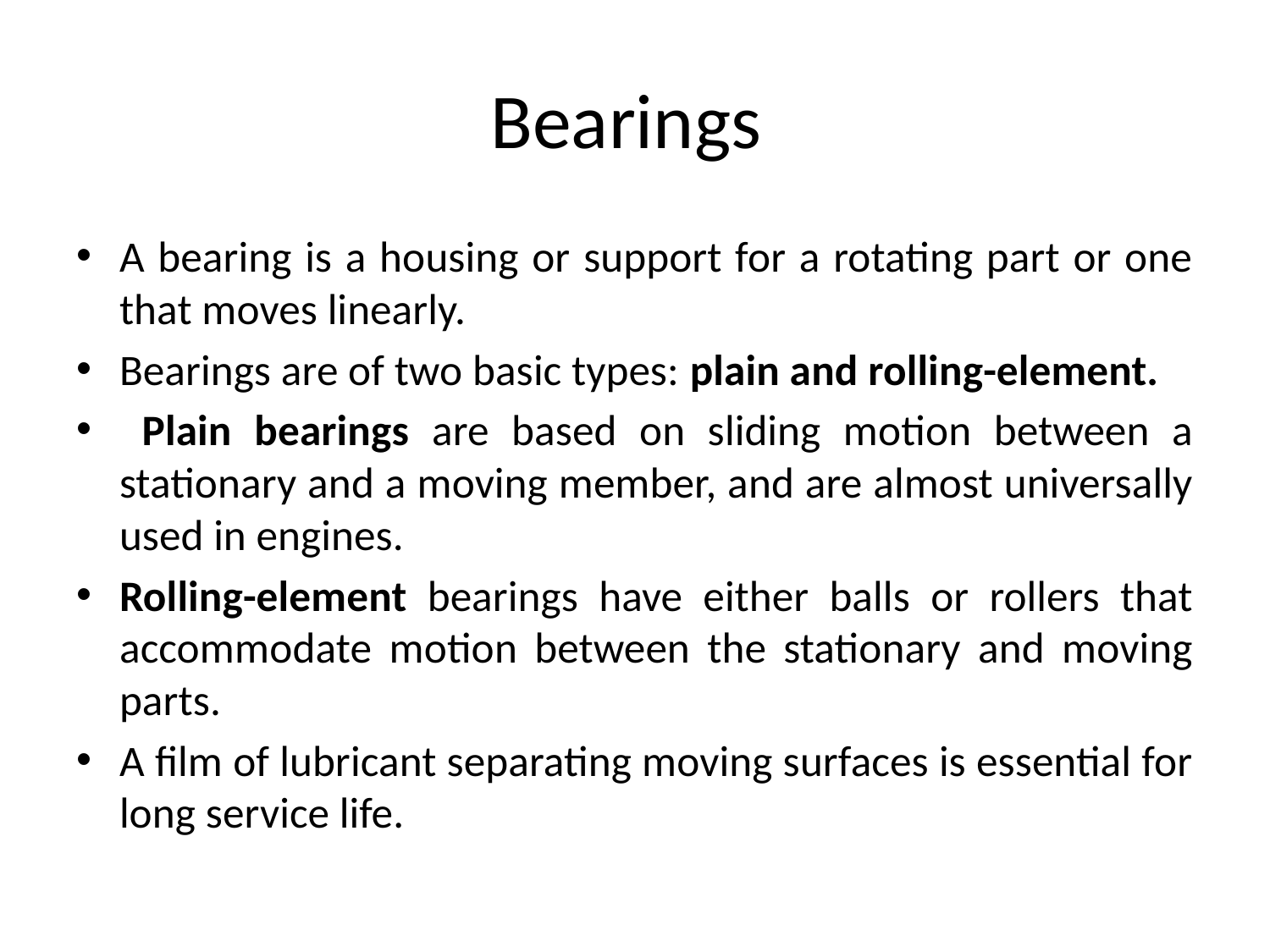

# Bearings
A bearing is a housing or support for a rotating part or one that moves linearly.
Bearings are of two basic types: plain and rolling-element.
 Plain bearings are based on sliding motion between a stationary and a moving member, and are almost universally used in engines.
Rolling-element bearings have either balls or rollers that accommodate motion between the stationary and moving parts.
A film of lubricant separating moving surfaces is essential for long service life.